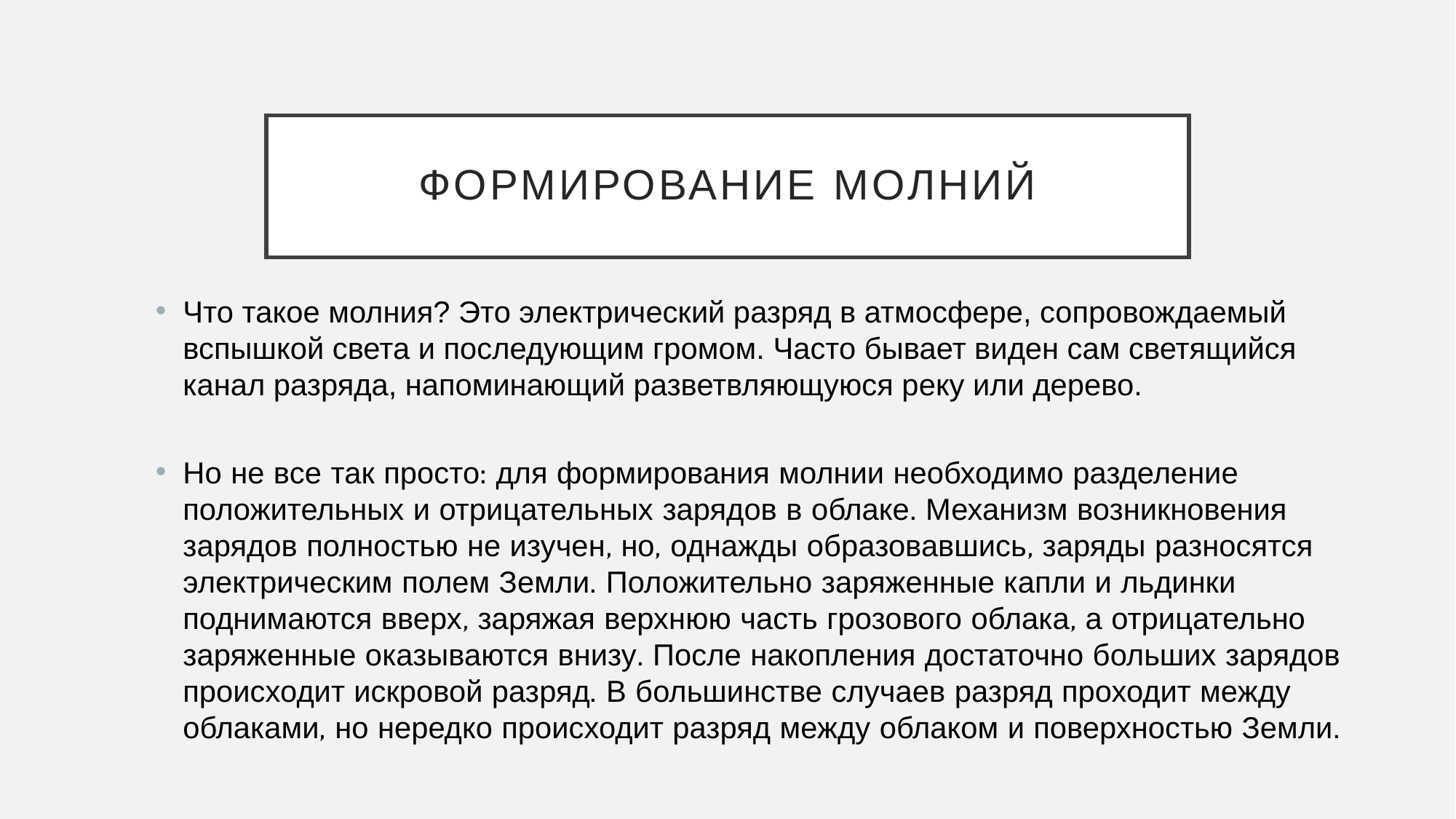

# Формирование молний
Что такое молния? Это электрический разряд в атмосфере, сопровождаемый вспышкой света и последующим громом. Часто бывает виден сам светящийся канал разряда, напоминающий разветвляющуюся реку или дерево.
Но не все так просто: для формирования молнии необходимо разделение положительных и отрицательных зарядов в облаке. Механизм возникновения зарядов полностью не изучен, но, однажды образовавшись, заряды разносятся электрическим полем Земли. Положительно заряженные капли и льдинки поднимаются вверх, заряжая верхнюю часть грозового облака, а отрицательно заряженные оказываются внизу. После накопления достаточно больших зарядов происходит искровой разряд. В большинстве случаев разряд проходит между облаками, но нередко происходит разряд между облаком и поверхностью Земли.